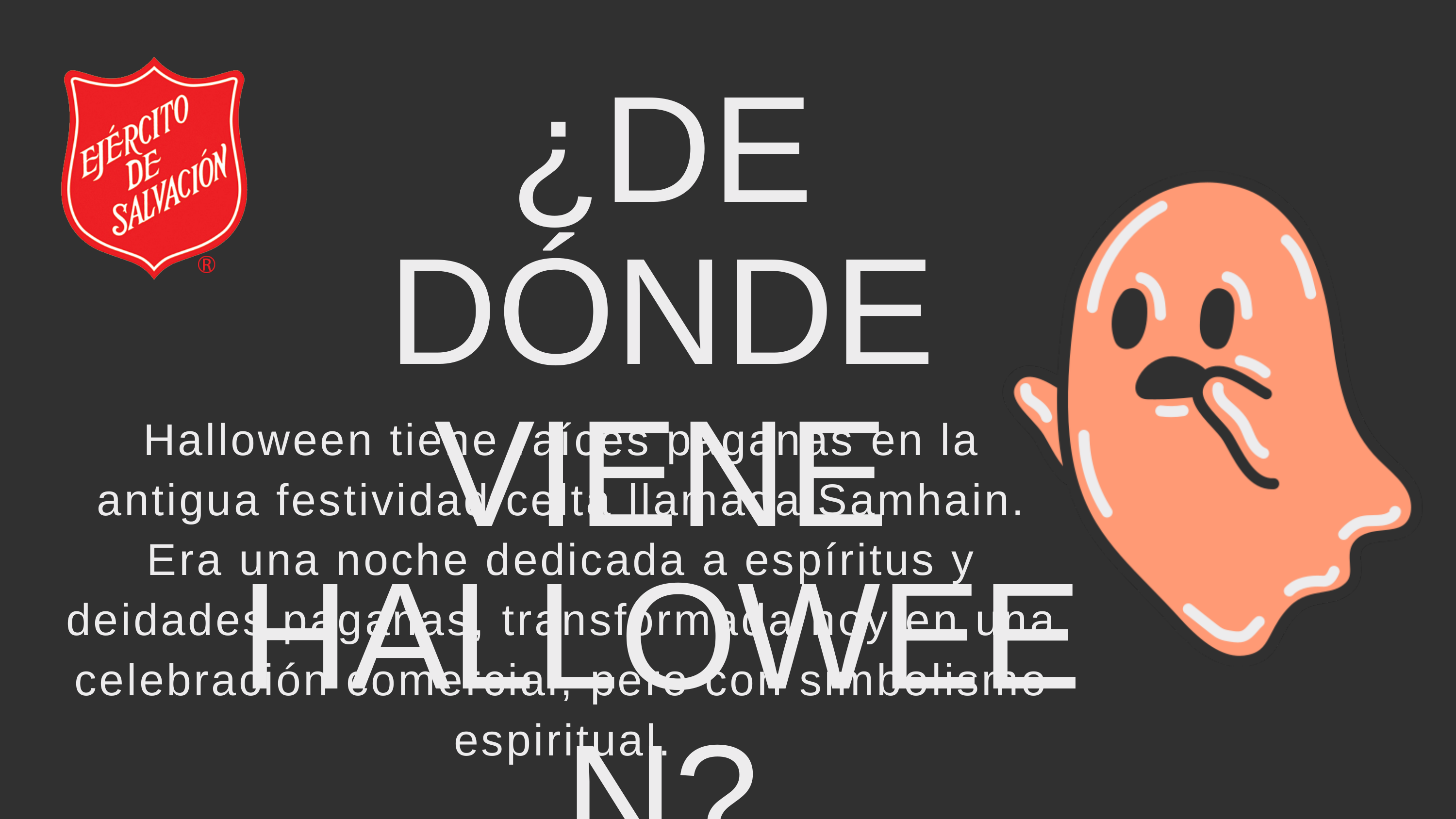

¿DE DÓNDE VIENE HALLOWEEN?

Halloween tiene raíces paganas en la antigua festividad celta llamada Samhain. Era una noche dedicada a espíritus y deidades paganas, transformada hoy en una celebración comercial, pero con simbolismo espiritual.